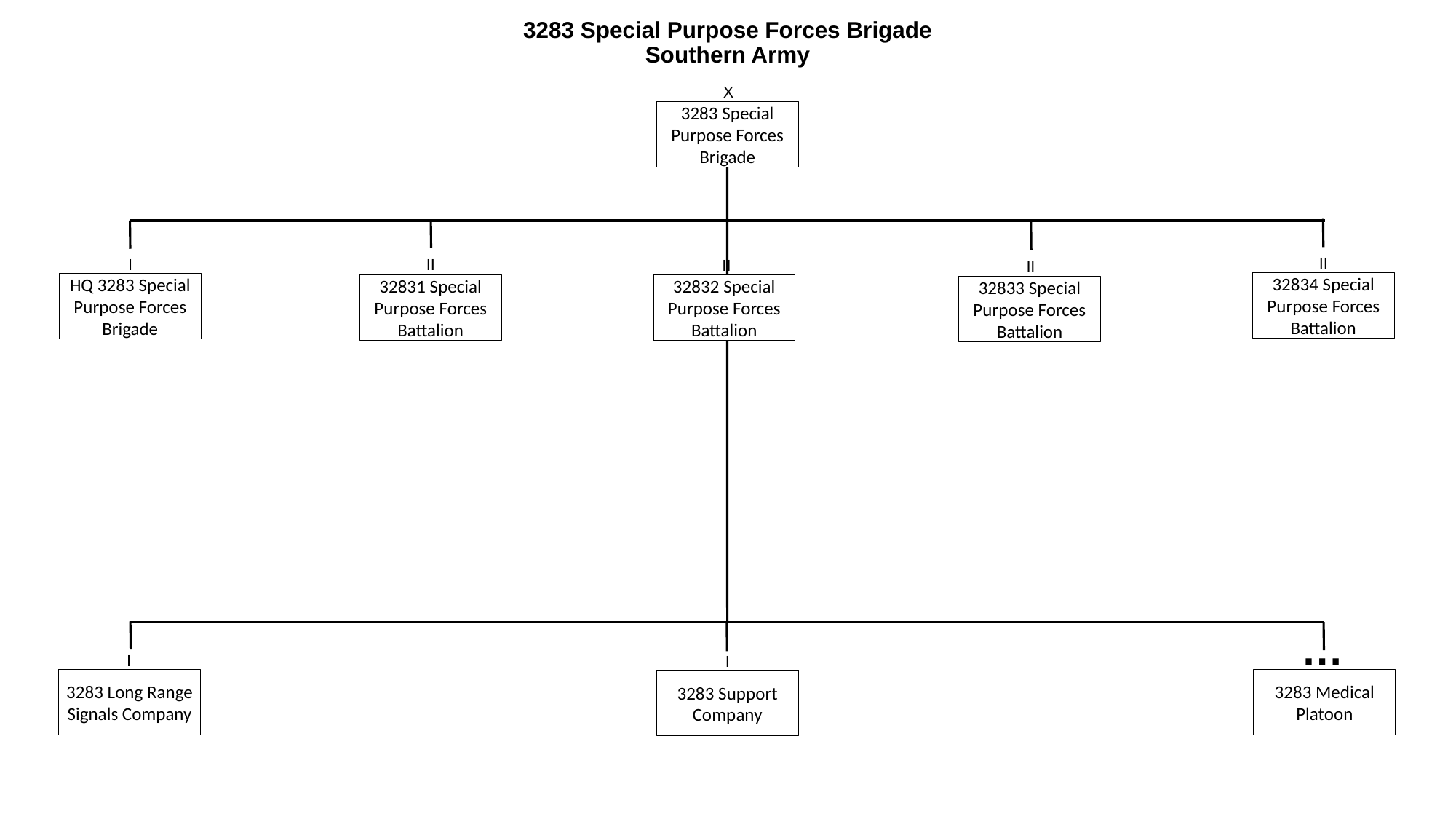

# 3283 Special Purpose Forces Brigade Southern Army
X
3283 Special Purpose Forces Brigade
II
I
II
II
II
32834 Special Purpose Forces Battalion
HQ 3283 Special Purpose Forces Brigade
32831 Special Purpose Forces Battalion
32832 Special Purpose Forces Battalion
32833 Special Purpose Forces Battalion
…
I
I
3283 Long Range Signals Company
3283 Medical
Platoon
3283 Support Company